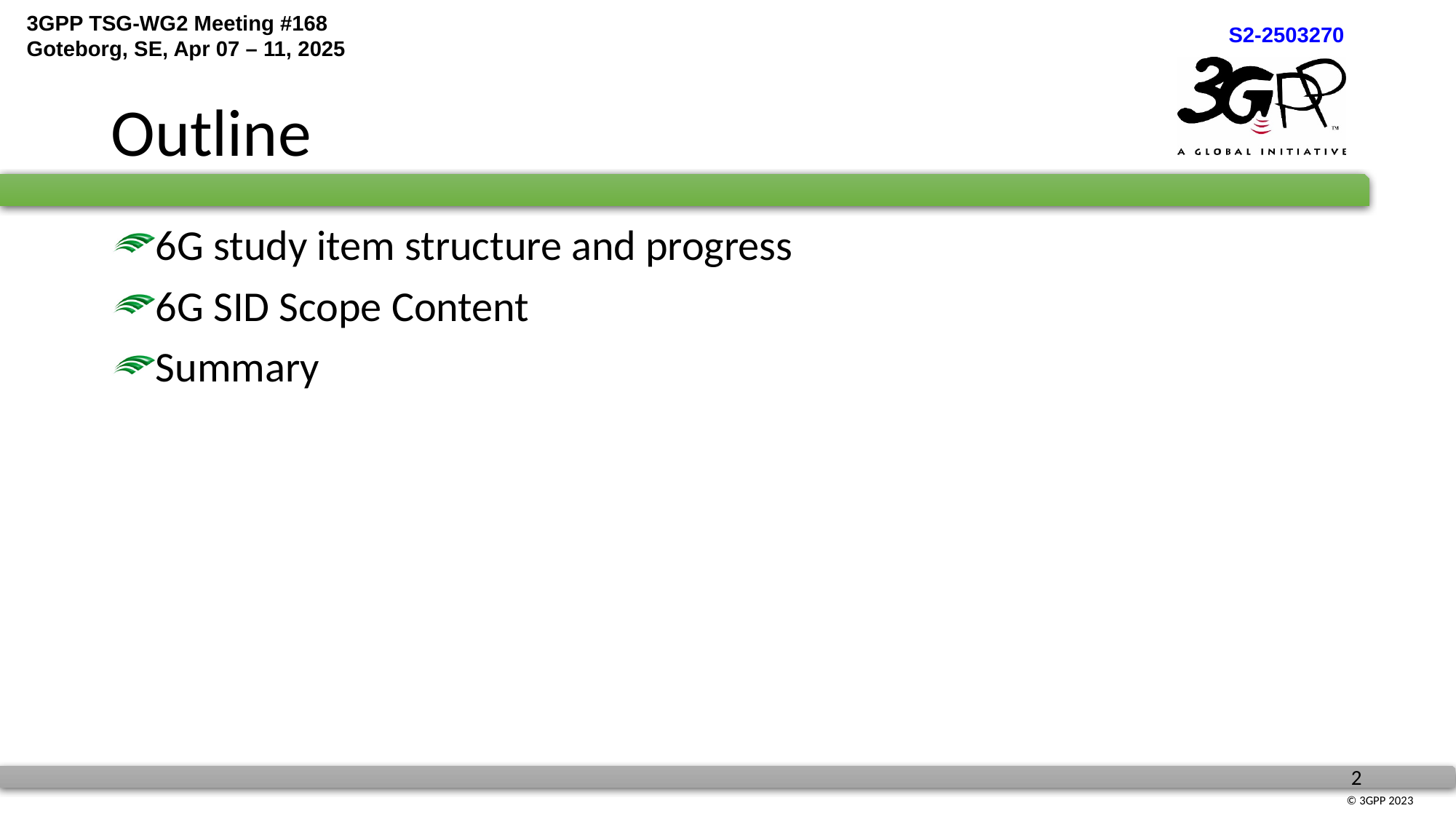

# Outline
6G study item structure and progress
6G SID Scope Content
Summary